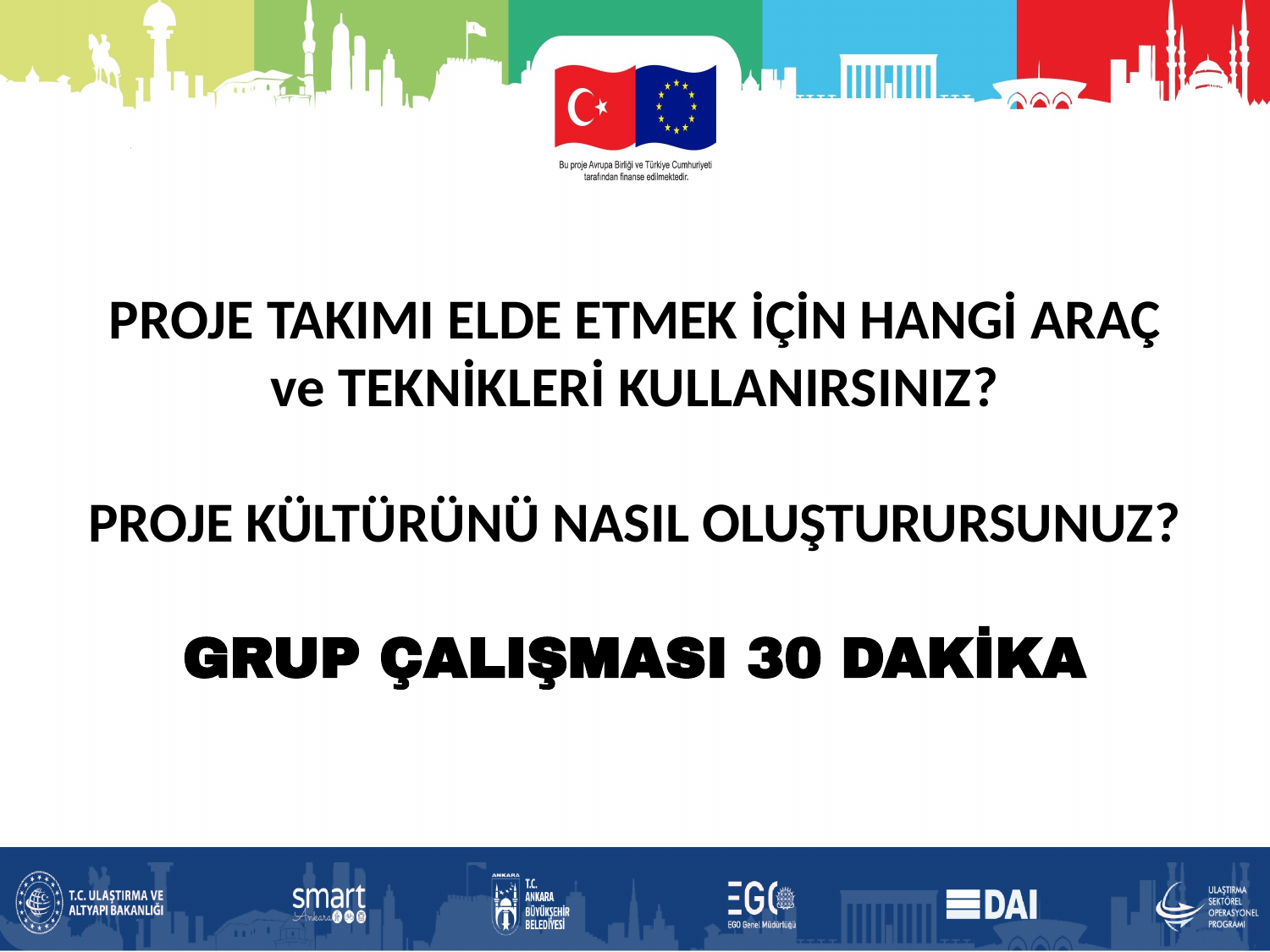

PROJE TAKIMI ELDE ETMEK İÇİN HANGİ ARAÇ ve TEKNİKLERİ KULLANIRSINIZ?

PROJE KÜLTÜRÜNÜ NASIL OLUŞTURURSUNUZ?

GRUP ÇALIŞMASI 30 DAKİKA